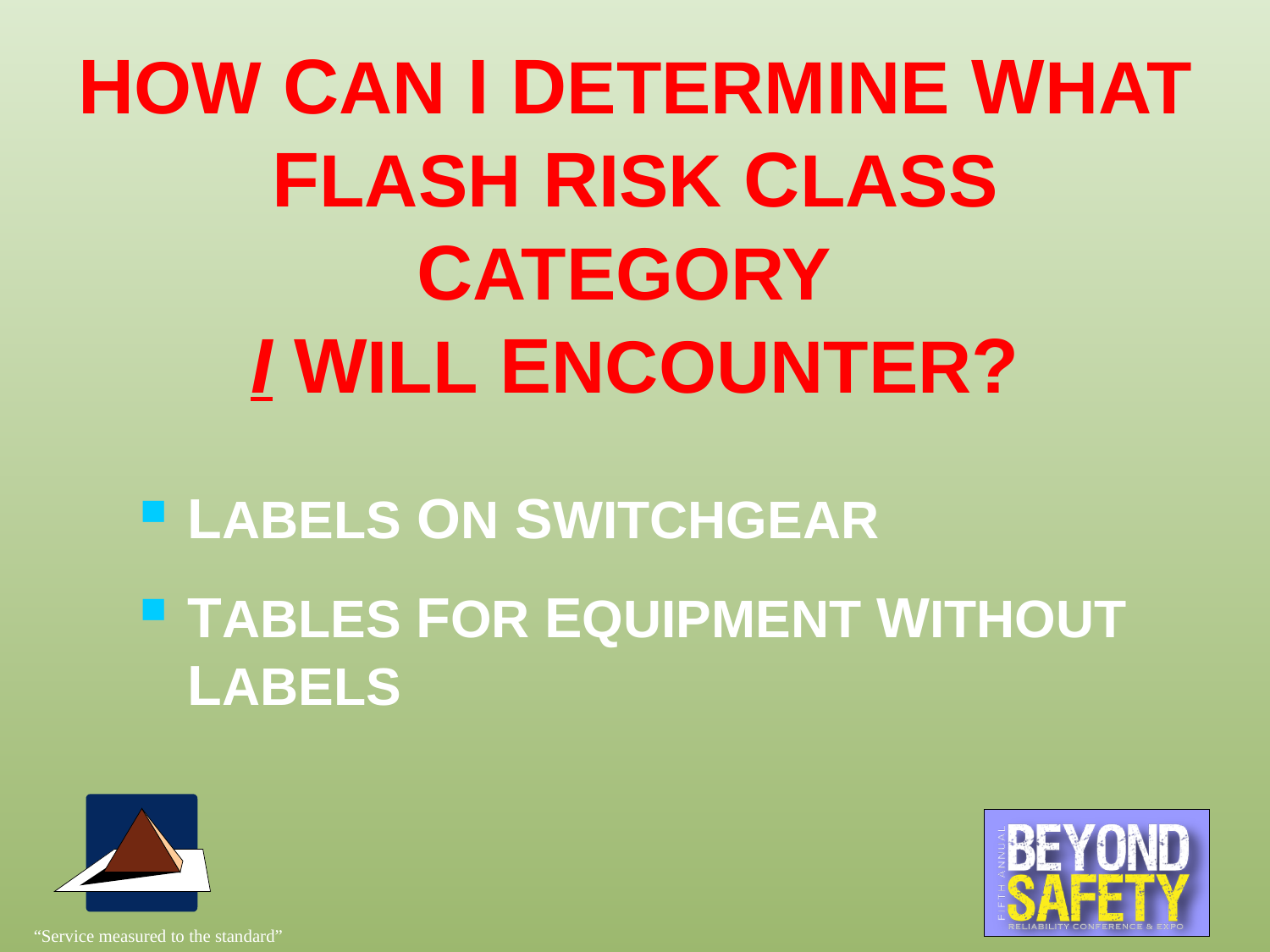

# HOW CAN I DETERMINE WHAT FLASH RISK CLASS CATEGORY I WILL ENCOUNTER?
LABELS ON SWITCHGEAR

TABLES FOR EQUIPMENT WITHOUT LABELS